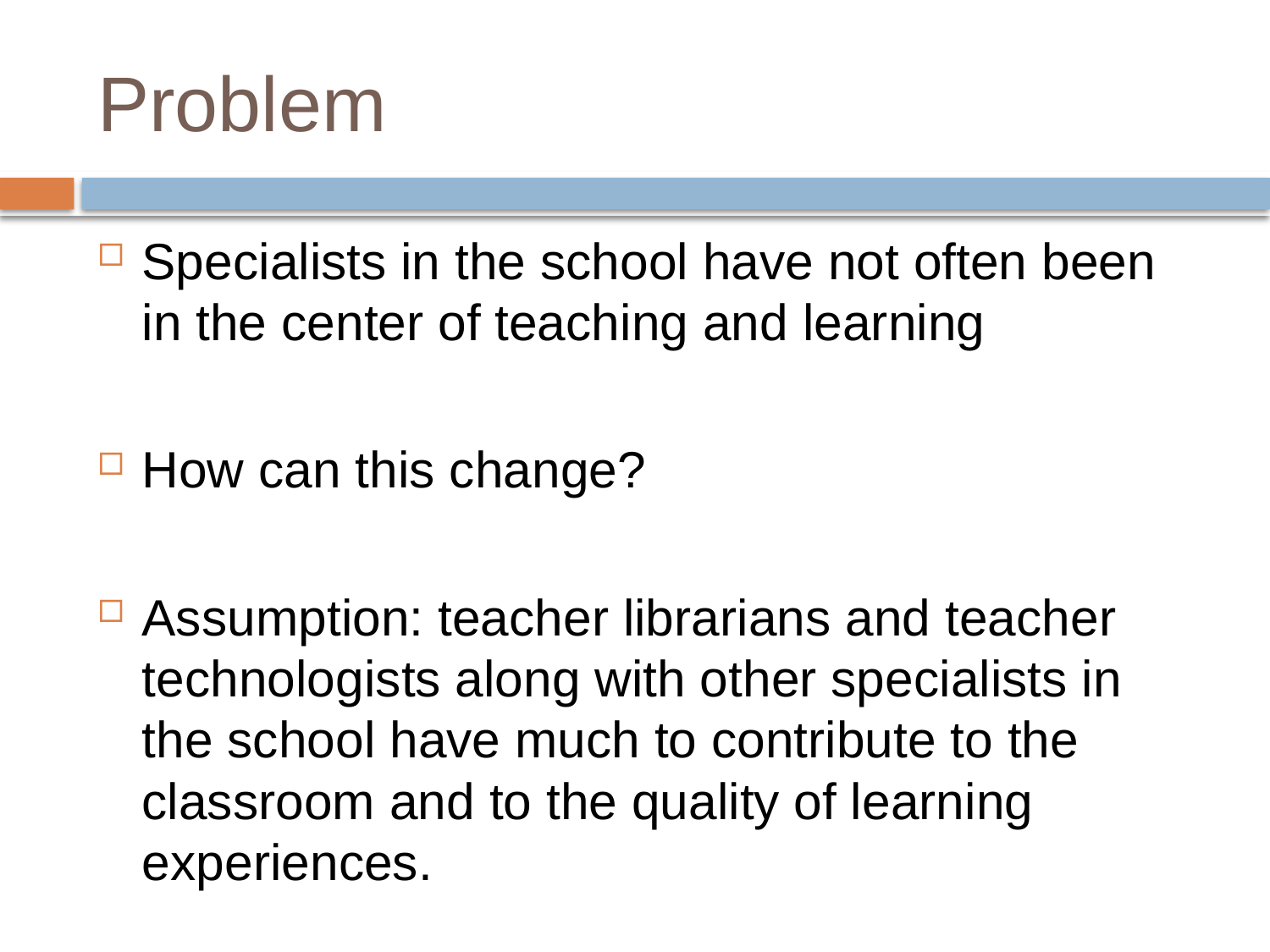

# Problem
Specialists in the school have not often been in the center of teaching and learning

How can this change?

Assumption: teacher librarians and teacher technologists along with other specialists in the school have much to contribute to the classroom and to the quality of learning experiences.